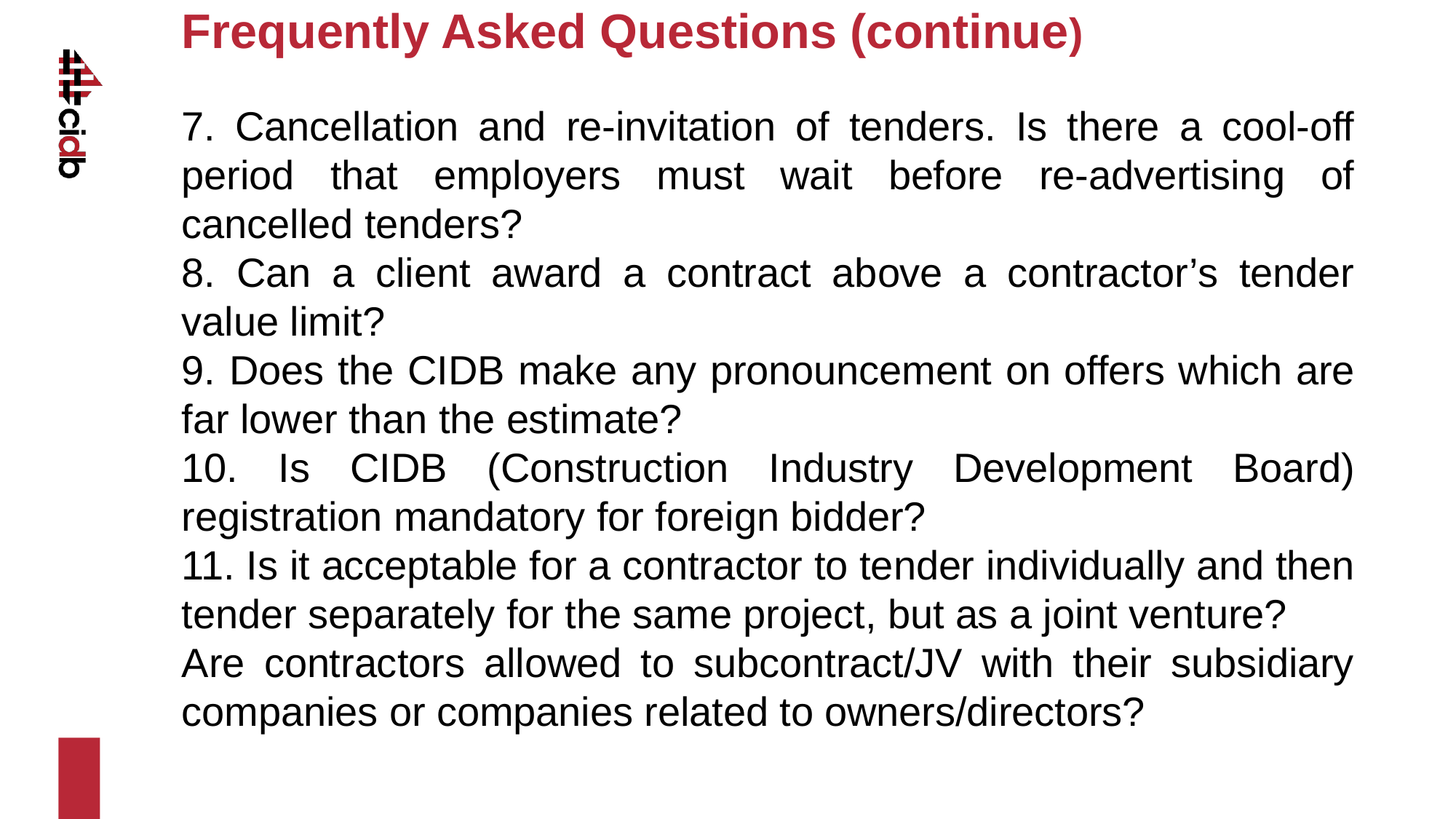

# Frequently Asked Questions (continue)
7. Cancellation and re-invitation of tenders. Is there a cool-off period that employers must wait before re-advertising of cancelled tenders?
8. Can a client award a contract above a contractor’s tender value limit?
9. Does the CIDB make any pronouncement on offers which are far lower than the estimate?
10. Is CIDB (Construction Industry Development Board) registration mandatory for foreign bidder?
11. Is it acceptable for a contractor to tender individually and then tender separately for the same project, but as a joint venture?
Are contractors allowed to subcontract/JV with their subsidiary companies or companies related to owners/directors?